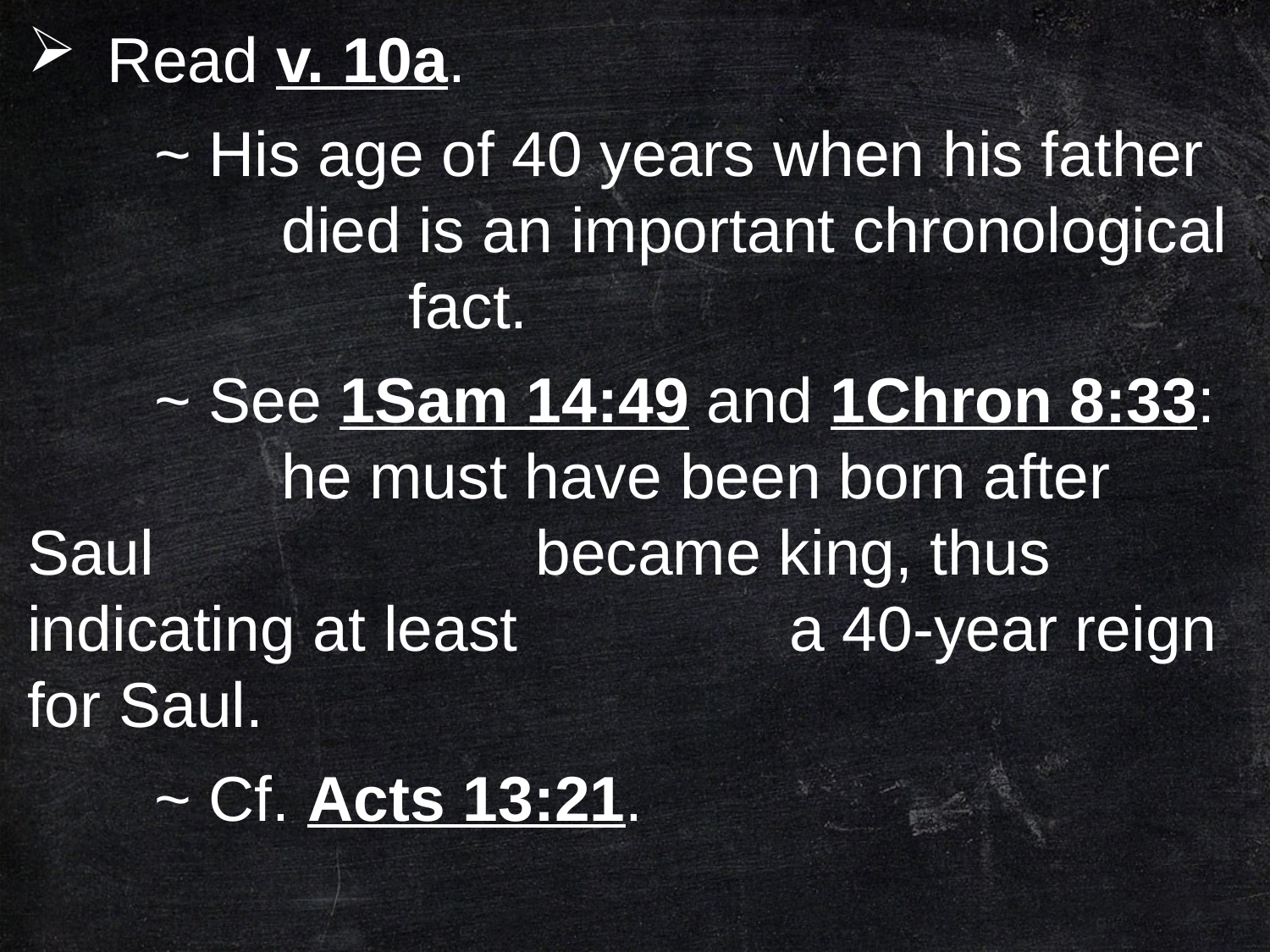

Read v. 10a.
	~ His age of 40 years when his father 		died is an important chronological 			fact.
	~ See 1Sam 14:49 and 1Chron 8:33: 		he must have been born after Saul 			became king, thus indicating at least 		a 40-year reign for Saul.
	~ Cf. Acts 13:21.